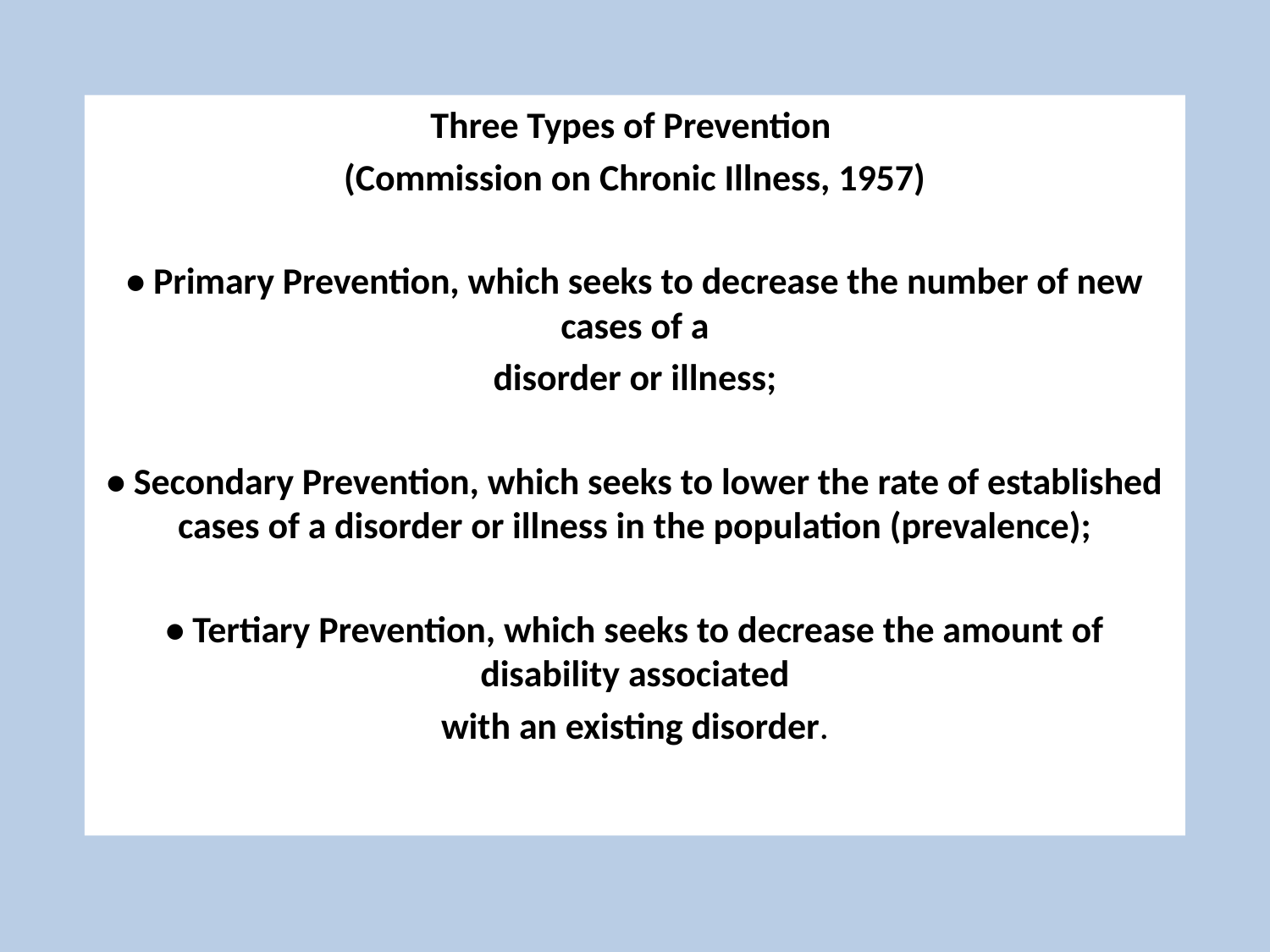

Three Types of Prevention
(Commission on Chronic Illness, 1957)

• Primary Prevention, which seeks to decrease the number of new cases of a
disorder or illness;

• Secondary Prevention, which seeks to lower the rate of established cases of a disorder or illness in the population (prevalence);

• Tertiary Prevention, which seeks to decrease the amount of disability associated
with an existing disorder.

#